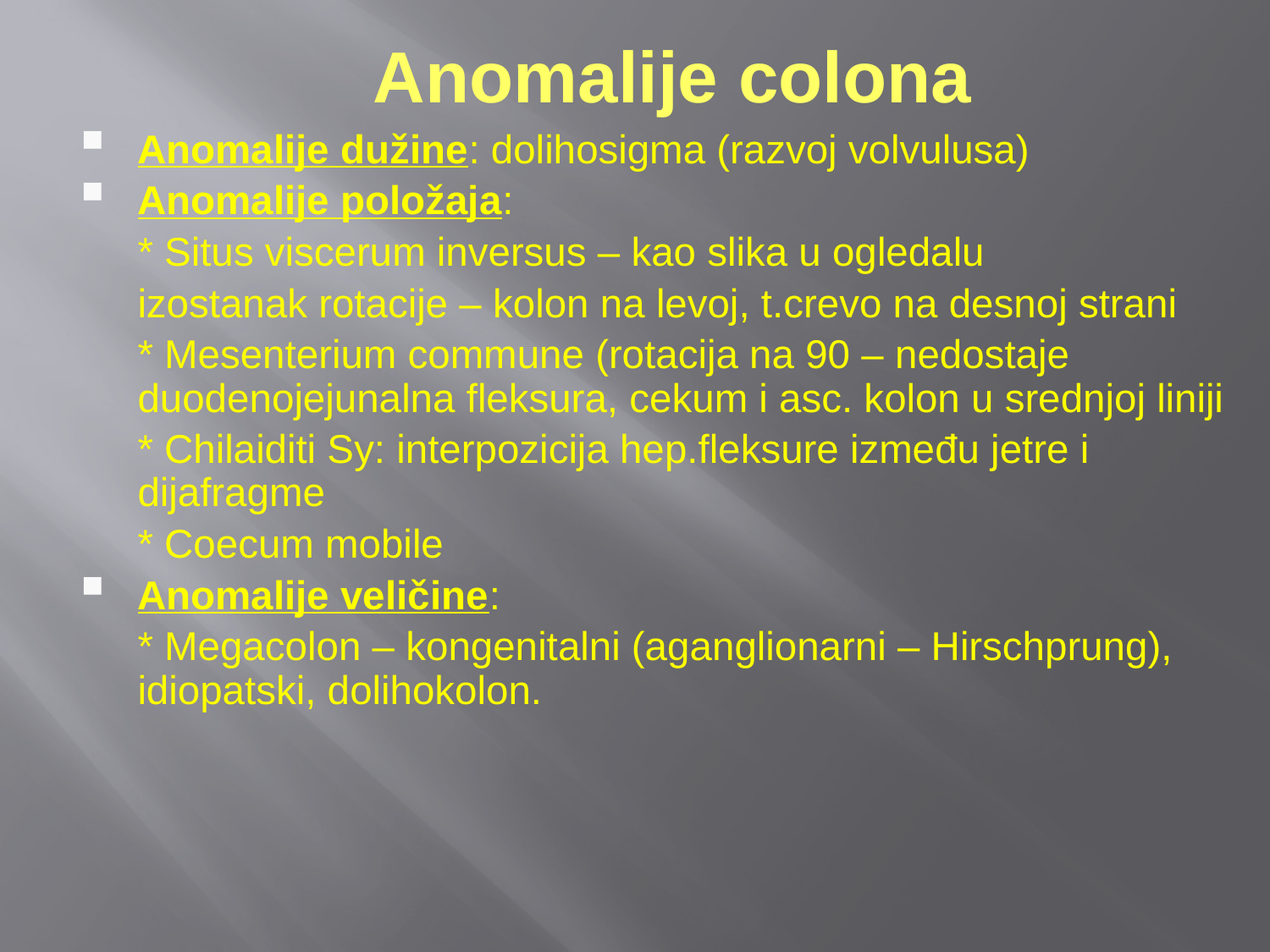

# Anomalije colona

Anomalije dužine: dolihosigma (razvoj volvulusa)
Anomalije položaja:
	* Situs viscerum inversus – kao slika u ogledalu
	izostanak rotacije – kolon na levoj, t.crevo na desnoj strani
	* Mesenterium commune (rotacija na 90 – nedostaje duodenojejunalna fleksura, cekum i asc. kolon u srednjoj liniji
	* Chilaiditi Sy: interpozicija hep.fleksure između jetre i dijafragme
	* Coecum mobile
Anomalije veličine:
	* Megacolon – kongenitalni (aganglionarni – Hirschprung), idiopatski, dolihokolon.